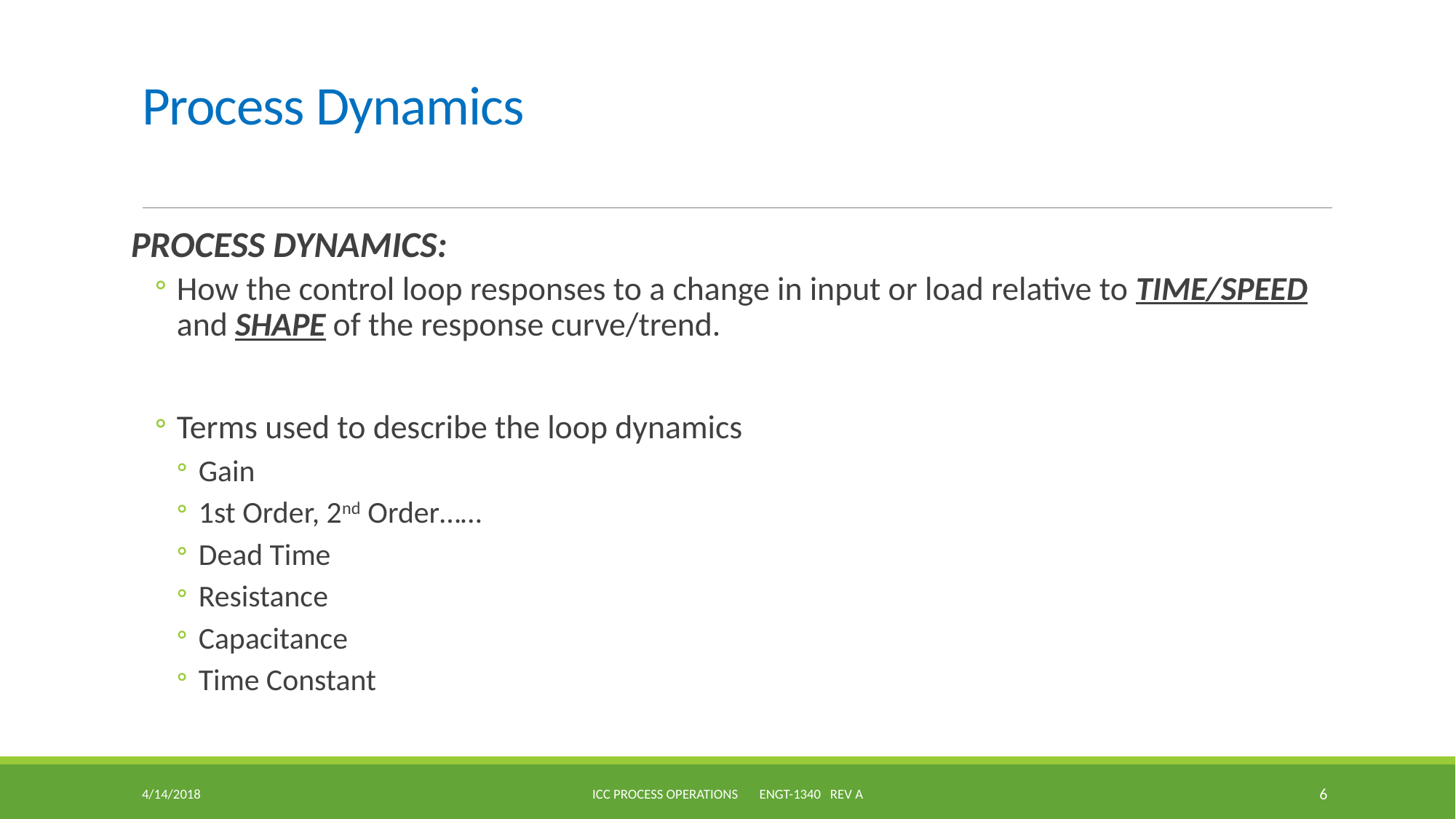

# Process Dynamics
PROCESS DYNAMICS:
How the control loop responses to a change in input or load relative to TIME/SPEED and SHAPE of the response curve/trend.

Terms used to describe the loop dynamics
Gain
1st Order, 2nd Order……
Dead Time
Resistance
Capacitance
Time Constant

4/14/2018
ICC Process Operations       ENGT-1340   Rev A
6